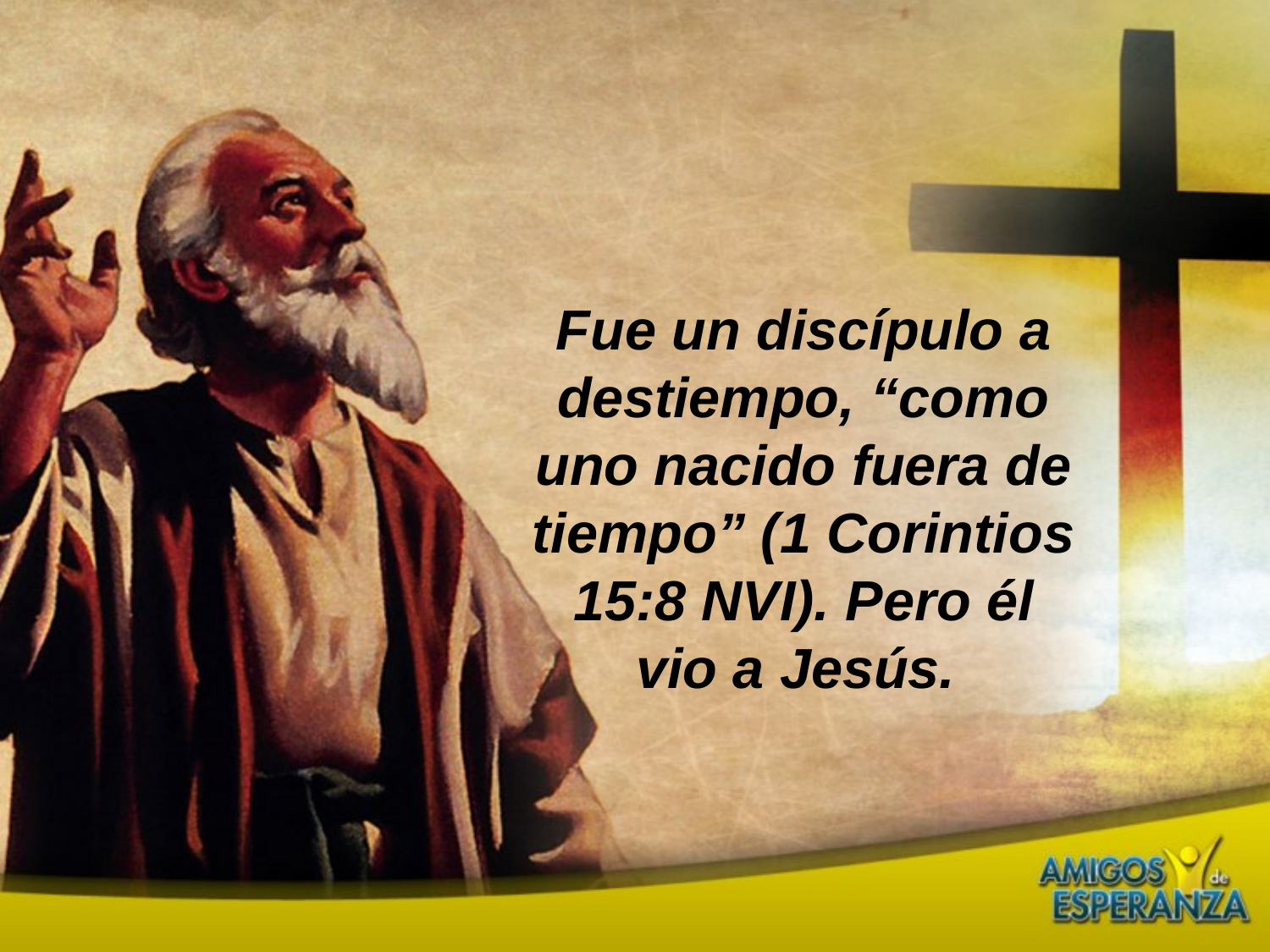

Fue un discípulo a destiempo, “como uno nacido fuera de tiempo” (1 Corintios 15:8 NVI). Pero él vio a Jesús.